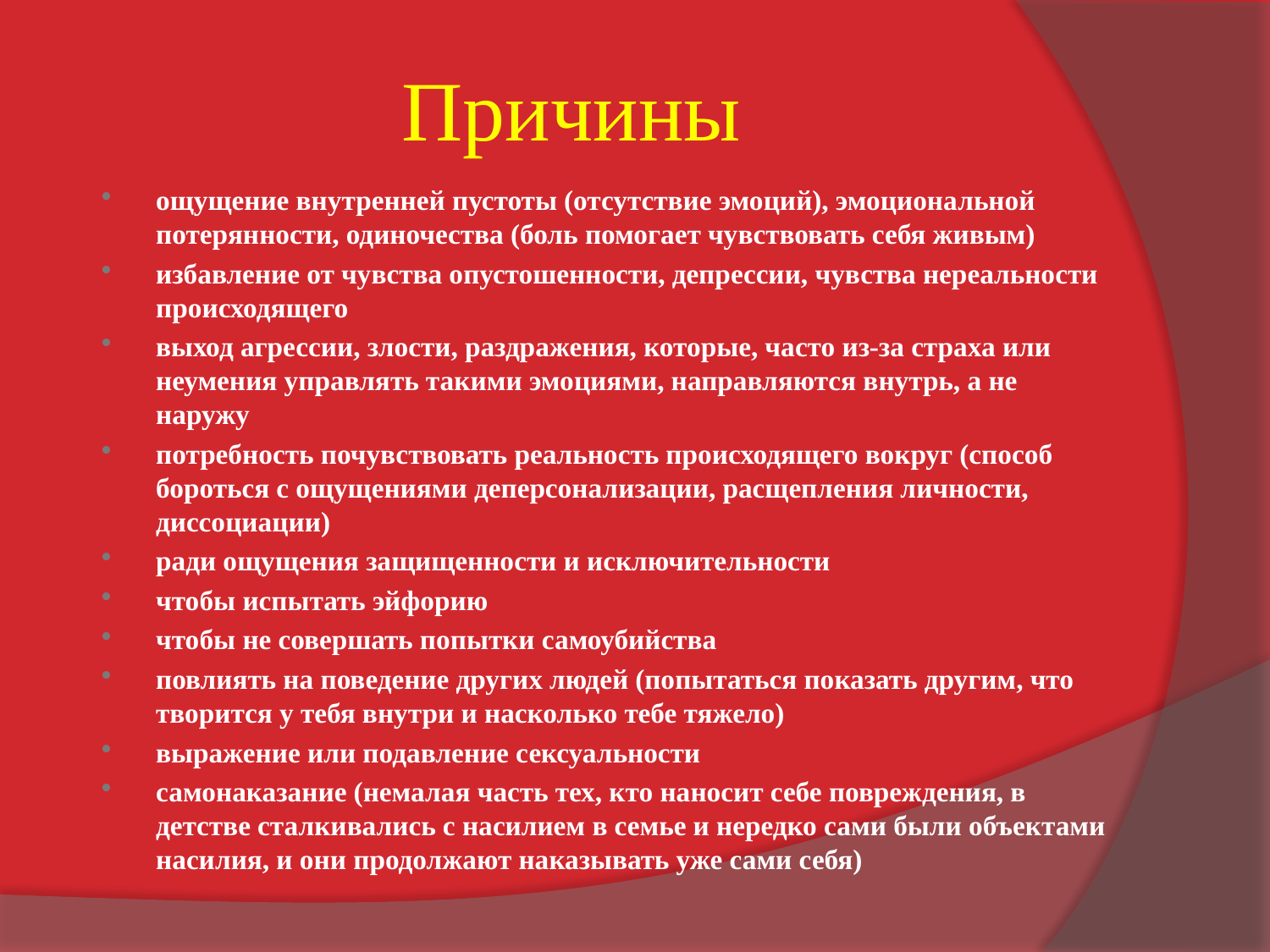

# Причины
ощущение внутренней пустоты (отсутствие эмоций), эмоциональной потерянности, одиночества (боль помогает чувствовать себя живым)
избавление от чувства опустошенности, депрессии, чувства нереальности происходящего
выход агрессии, злости, раздражения, которые, часто из-за страха или неумения управлять такими эмоциями, направляются внутрь, а не наружу
потребность почувствовать реальность происходящего вокруг (способ бороться с ощущениями деперсонализации, расщепления личности, диссоциации)
ради ощущения защищенности и исключительности
чтобы испытать эйфорию
чтобы не совершать попытки самоубийства
повлиять на поведение других людей (попытаться показать другим, что творится у тебя внутри и насколько тебе тяжело)
выражение или подавление сексуальности
самонаказание (немалая часть тех, кто наносит себе повреждения, в детстве сталкивались с насилием в семье и нередко сами были объектами насилия, и они продолжают наказывать уже сами себя)